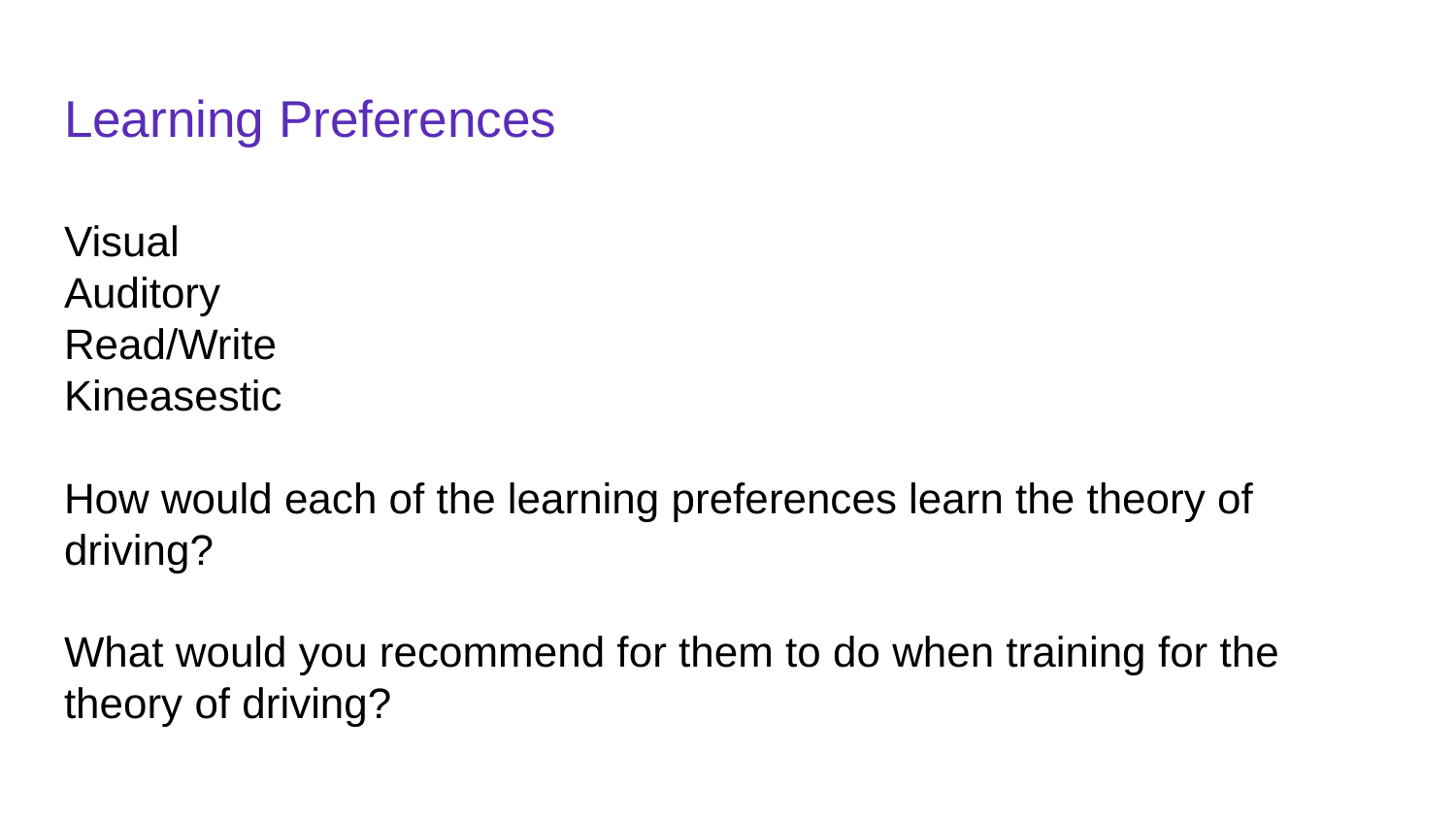

# Learning Preferences
Visual
Auditory
Read/Write
Kineasestic

How would each of the learning preferences learn the theory of driving?

What would you recommend for them to do when training for the theory of driving?